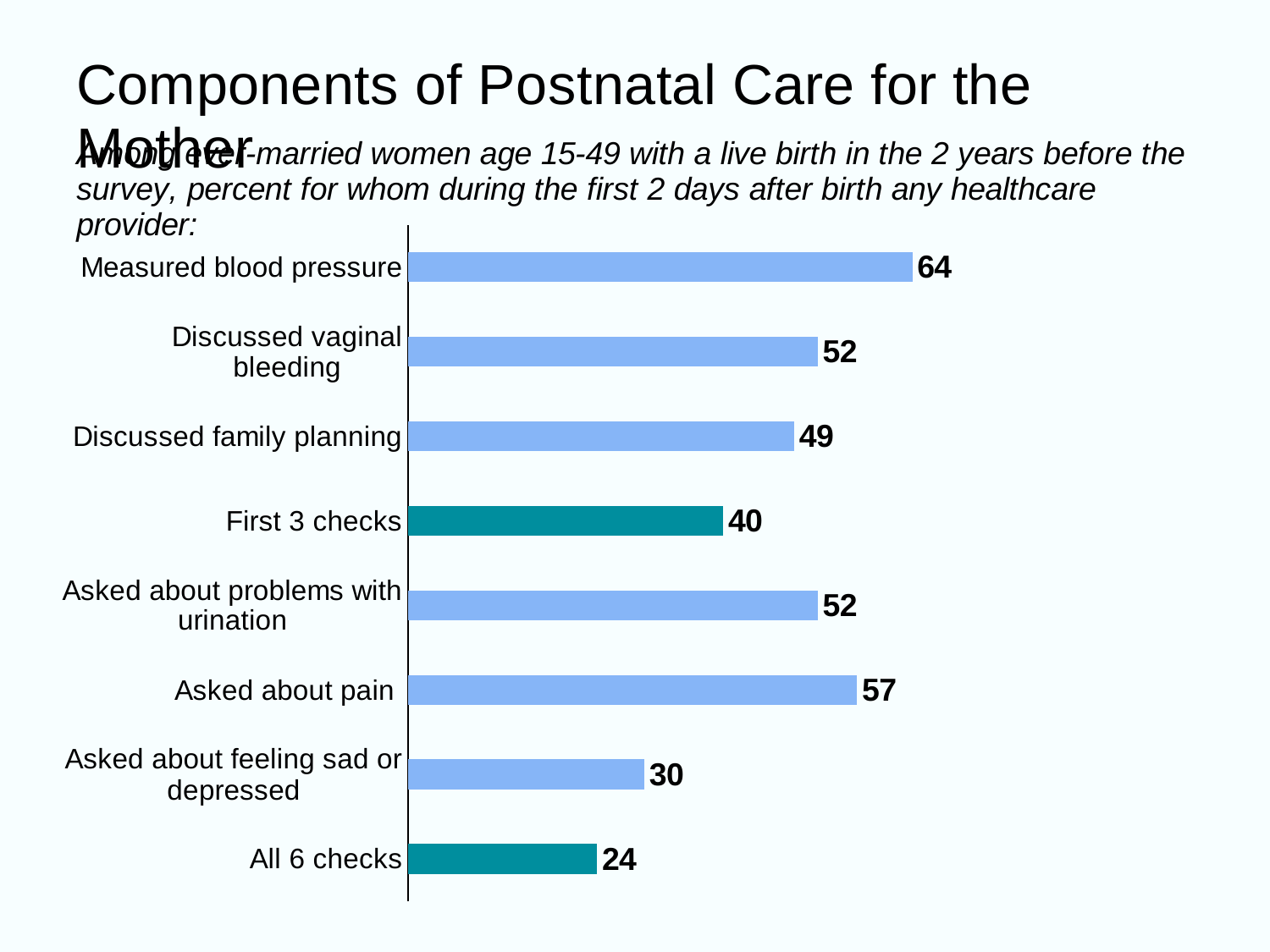

### Chart

| Category | Column3 |
|---|---|
| All 6 checks | 24.0 |
| Asked about feeling sad or depressed | 30.0 |
| Asked about pain  | 57.0 |
| Asked about problems with urination | 52.0 |
| First 3 checks | 40.0 |
| Discussed family planning | 49.0 |
| Discussed vaginal bleeding | 52.0 |
| Measured blood pressure | 64.0 |